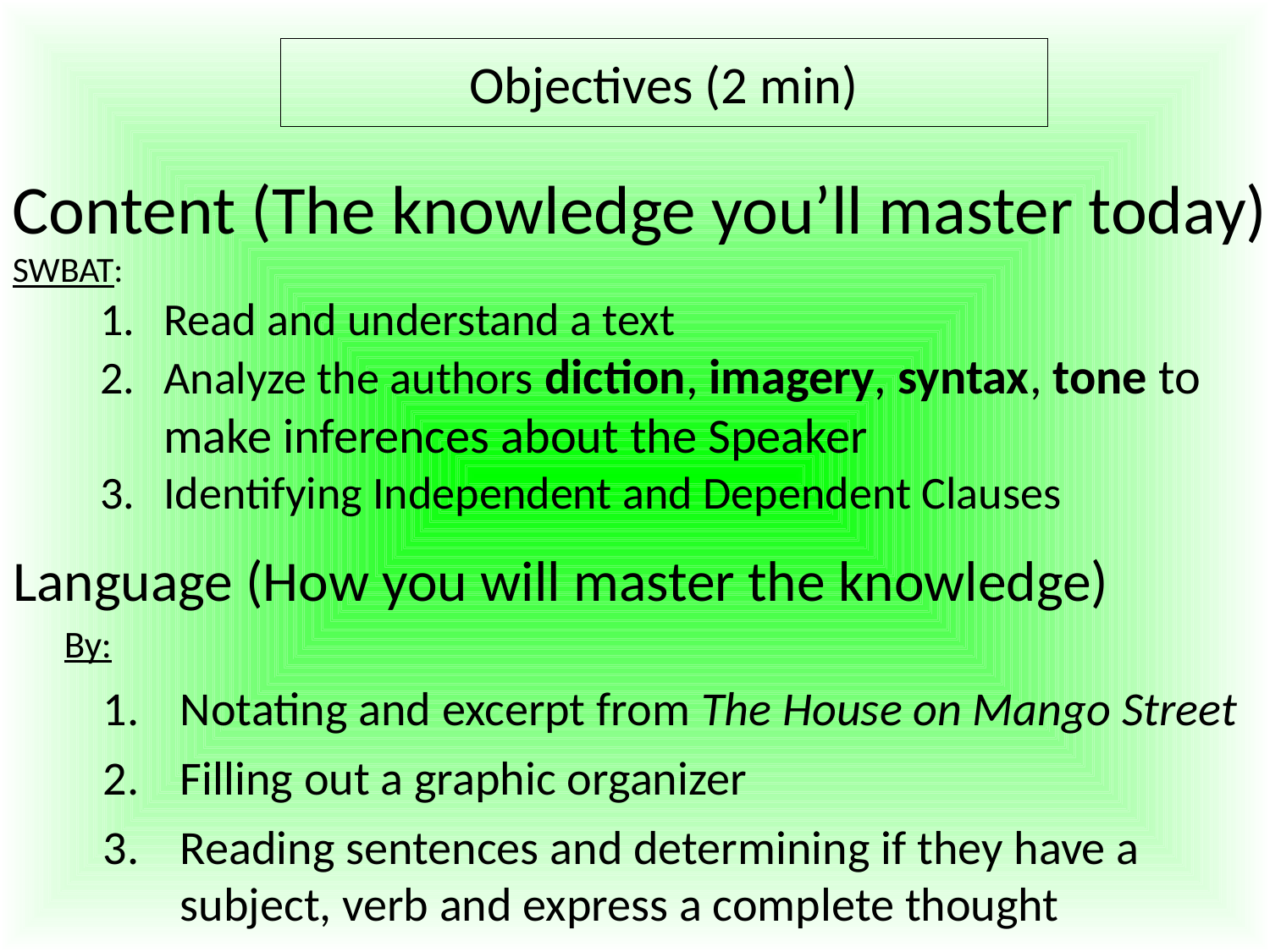

Content (The knowledge you’ll master today)
SWBAT:
Create rough draft classroom norms for 10 different situations
Create class-wide final-draft classroom norms for 10 different situations
Define the word “norm” and explain why it is important to have norms

# Objectives (2 min)
Content (The knowledge you’ll master today)
SWBAT:
Read and understand a text
Analyze the authors diction, imagery, syntax, tone to make inferences about the Speaker
Identifying Independent and Dependent Clauses

Language (How you will master the knowledge)
	By:
Notating and excerpt from The House on Mango Street
Filling out a graphic organizer
Reading sentences and determining if they have a subject, verb and express a complete thought